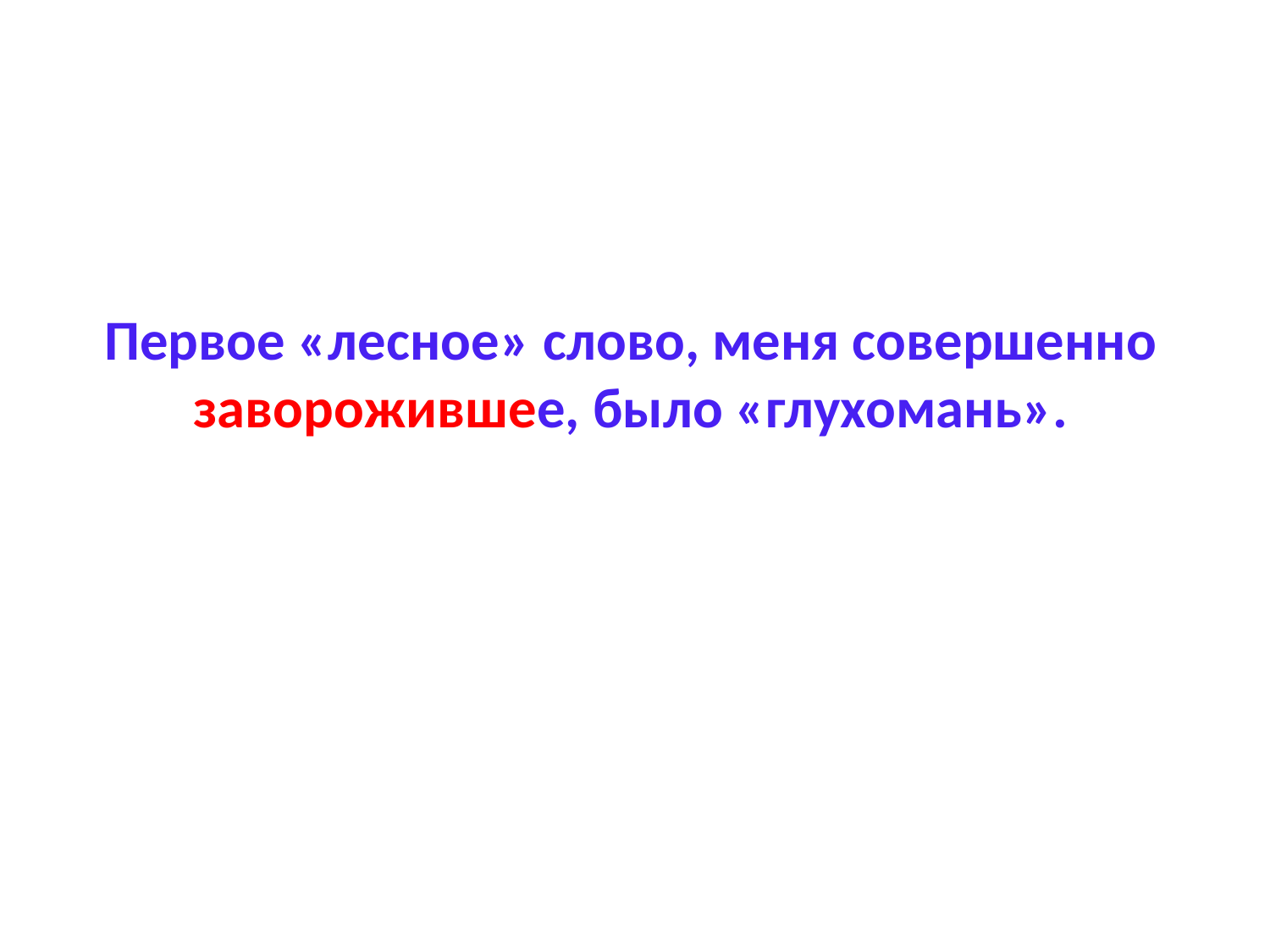

#
Первое «лесное» слово, меня совершенно заворожившее, было «глухомань».